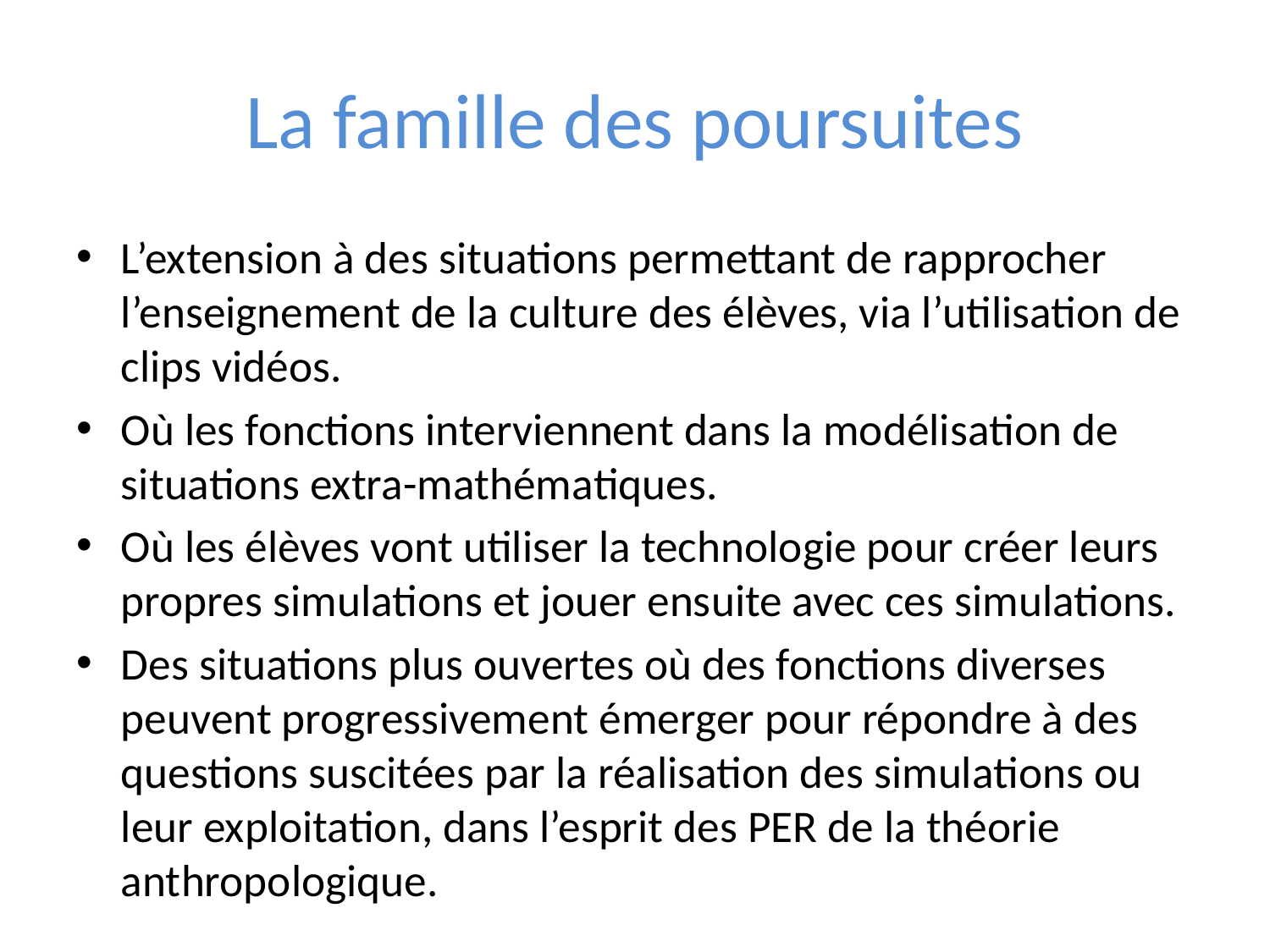

# La famille des poursuites
L’extension à des situations permettant de rapprocher l’enseignement de la culture des élèves, via l’utilisation de clips vidéos.
Où les fonctions interviennent dans la modélisation de situations extra-mathématiques.
Où les élèves vont utiliser la technologie pour créer leurs propres simulations et jouer ensuite avec ces simulations.
Des situations plus ouvertes où des fonctions diverses peuvent progressivement émerger pour répondre à des questions suscitées par la réalisation des simulations ou leur exploitation, dans l’esprit des PER de la théorie anthropologique.